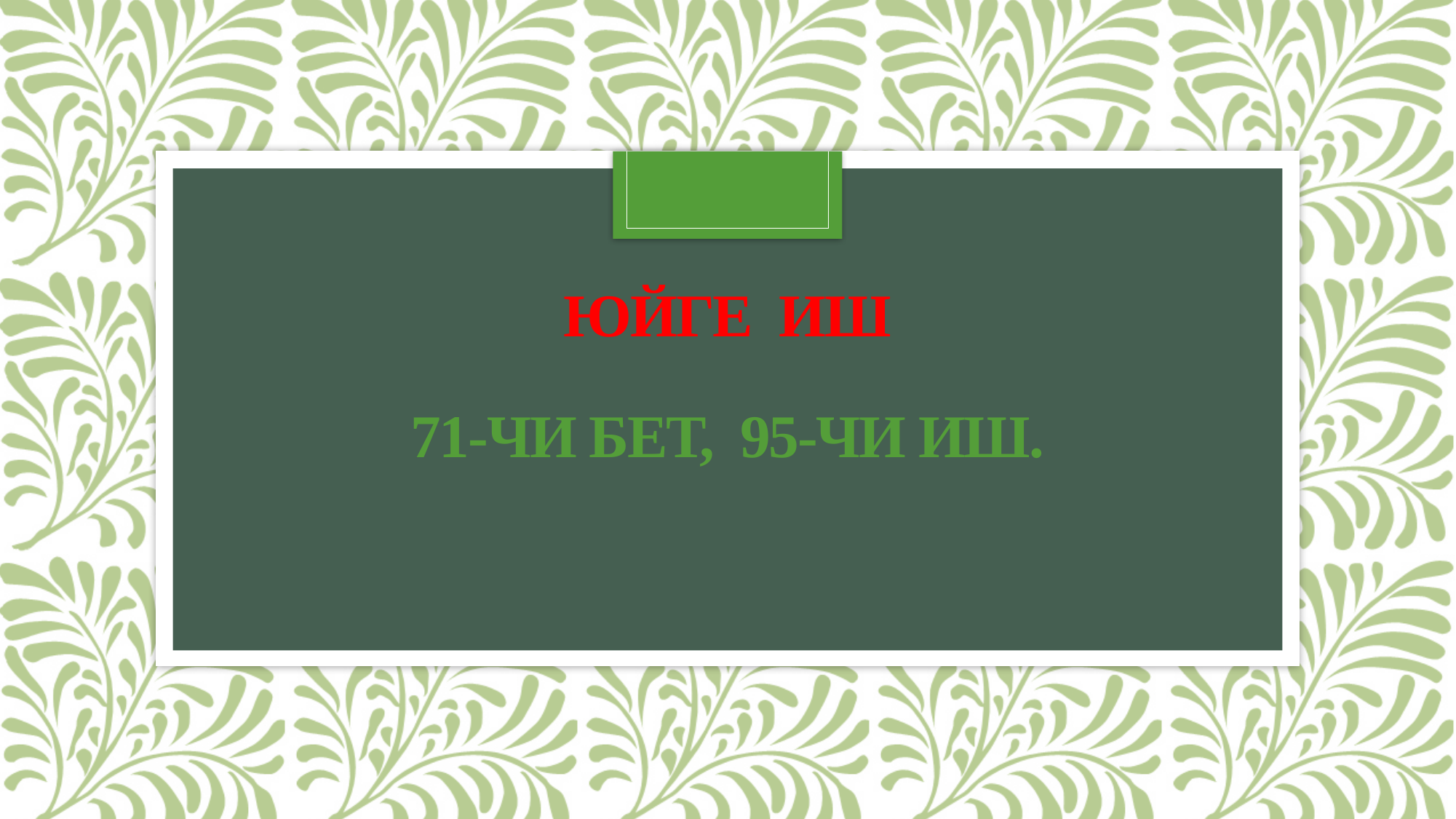

# Юйге  иш 71-чи бет,  95-чи иш.